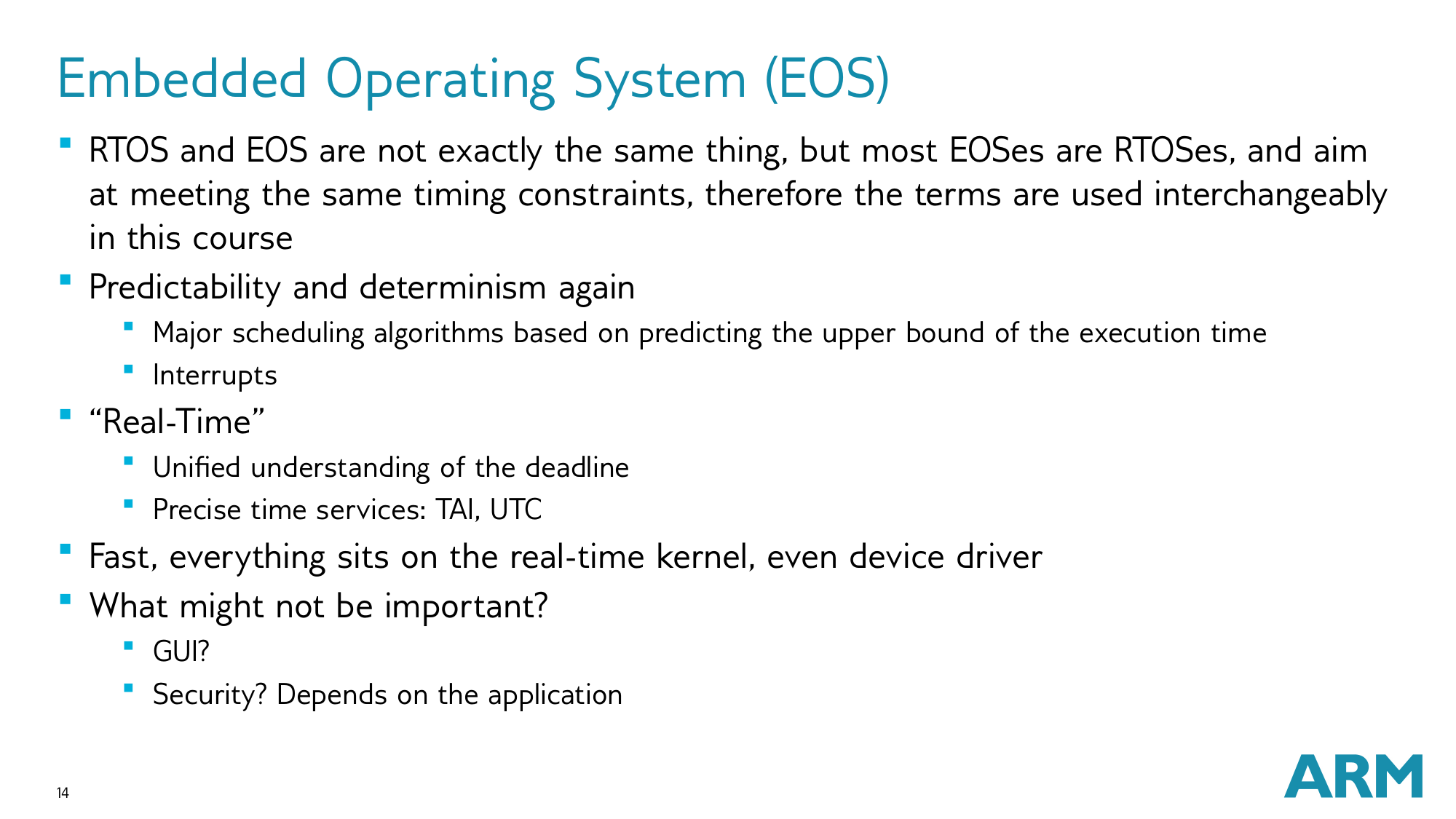

# Embedded Operating System (EOS)
RTOS and EOS are not exactly the same thing, but most EOSes are RTOSes, and aim at meeting the same timing constraints, therefore the terms are used interchangeably in this course
Predictability and determinism again
Major scheduling algorithms based on predicting the upper bound of the execution time
Interrupts
“Real-Time”
Unified understanding of the deadline
Precise time services: TAI, UTC
Fast, everything sits on the real-time kernel, even device driver
What might not be important?
GUI?
Security? Depends on the application